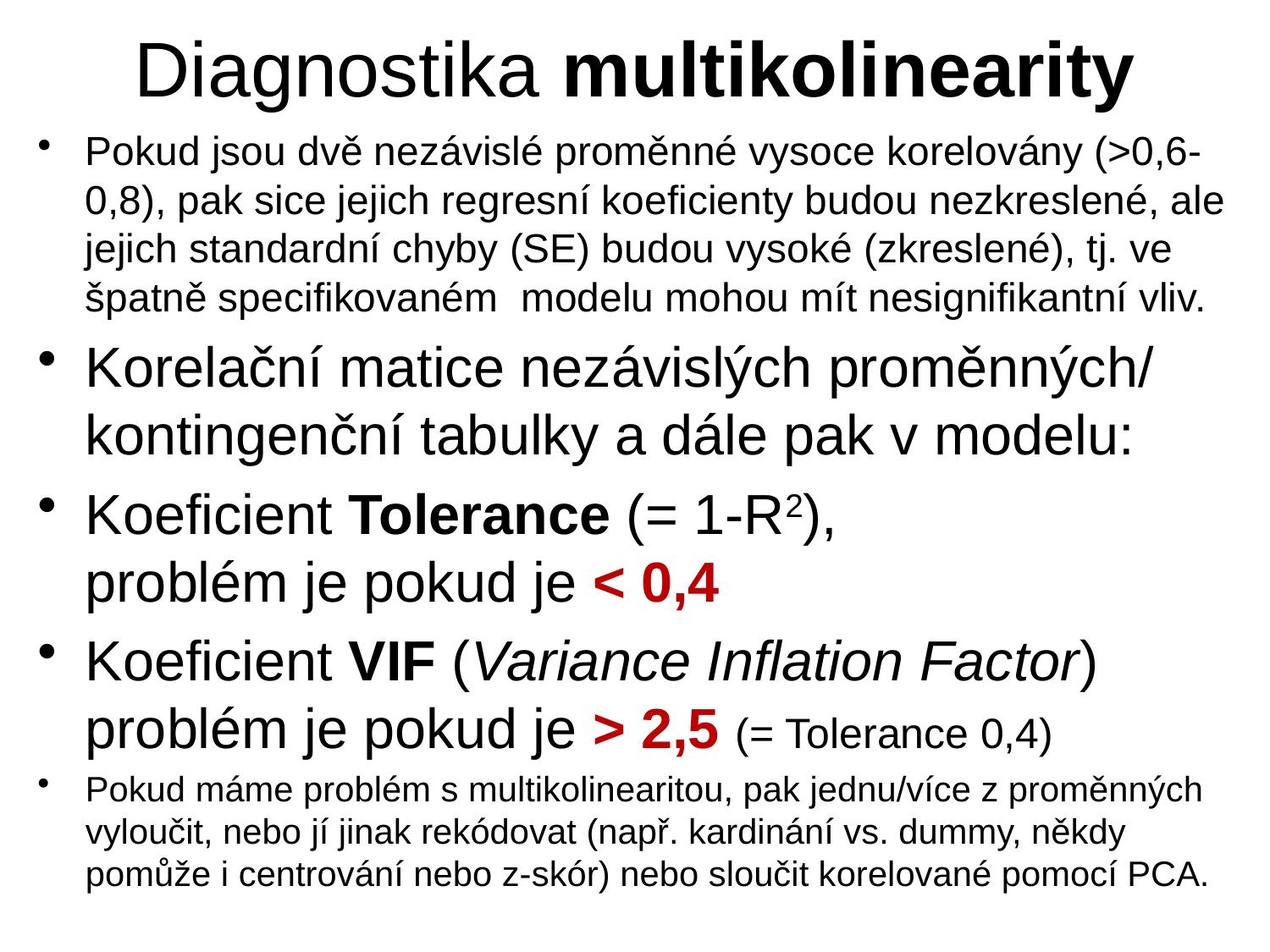

# Diagnostika multikolinearity
Pokud jsou dvě nezávislé proměnné vysoce korelovány (>0,6-0,8), pak sice jejich regresní koeficienty budou nezkreslené, ale jejich standardní chyby (SE) budou vysoké (zkreslené), tj. ve špatně specifikovaném  modelu mohou mít nesignifikantní vliv.
Korelační matice nezávislých proměnných/ kontingenční tabulky a dále pak v modelu:
Koeficient Tolerance (= 1-R2),
problém je pokud je < 0,4
Koeficient VIF (Variance Inflation Factor) problém je pokud je > 2,5 (= Tolerance 0,4)
Pokud máme problém s multikolinearitou, pak jednu/více z proměnných vyloučit, nebo jí jinak rekódovat (např. kardinání vs. dummy, někdy pomůže i centrování nebo z-skór) nebo sloučit korelované pomocí PCA.